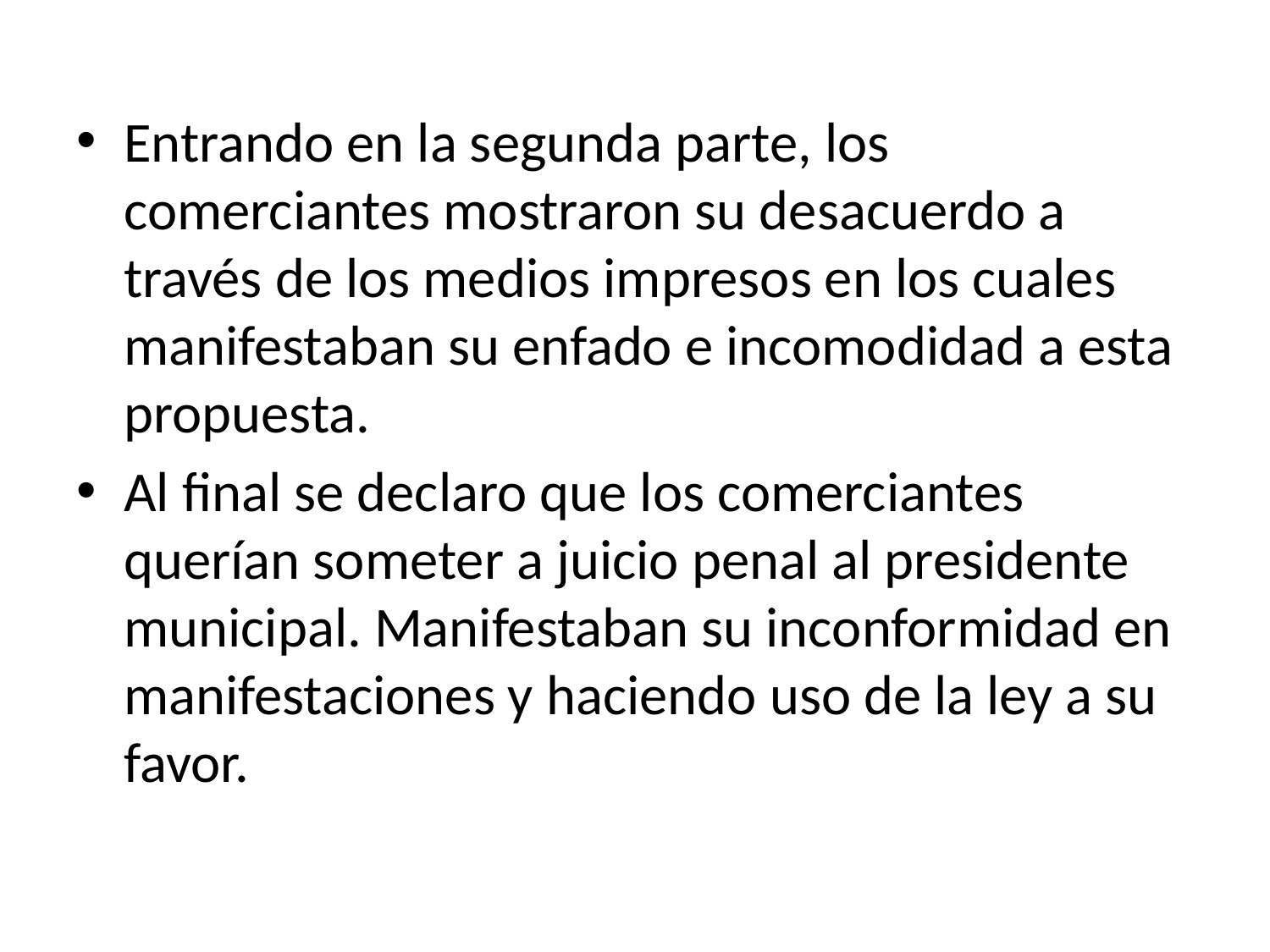

Entrando en la segunda parte, los comerciantes mostraron su desacuerdo a través de los medios impresos en los cuales manifestaban su enfado e incomodidad a esta propuesta.
Al final se declaro que los comerciantes querían someter a juicio penal al presidente municipal. Manifestaban su inconformidad en manifestaciones y haciendo uso de la ley a su favor.